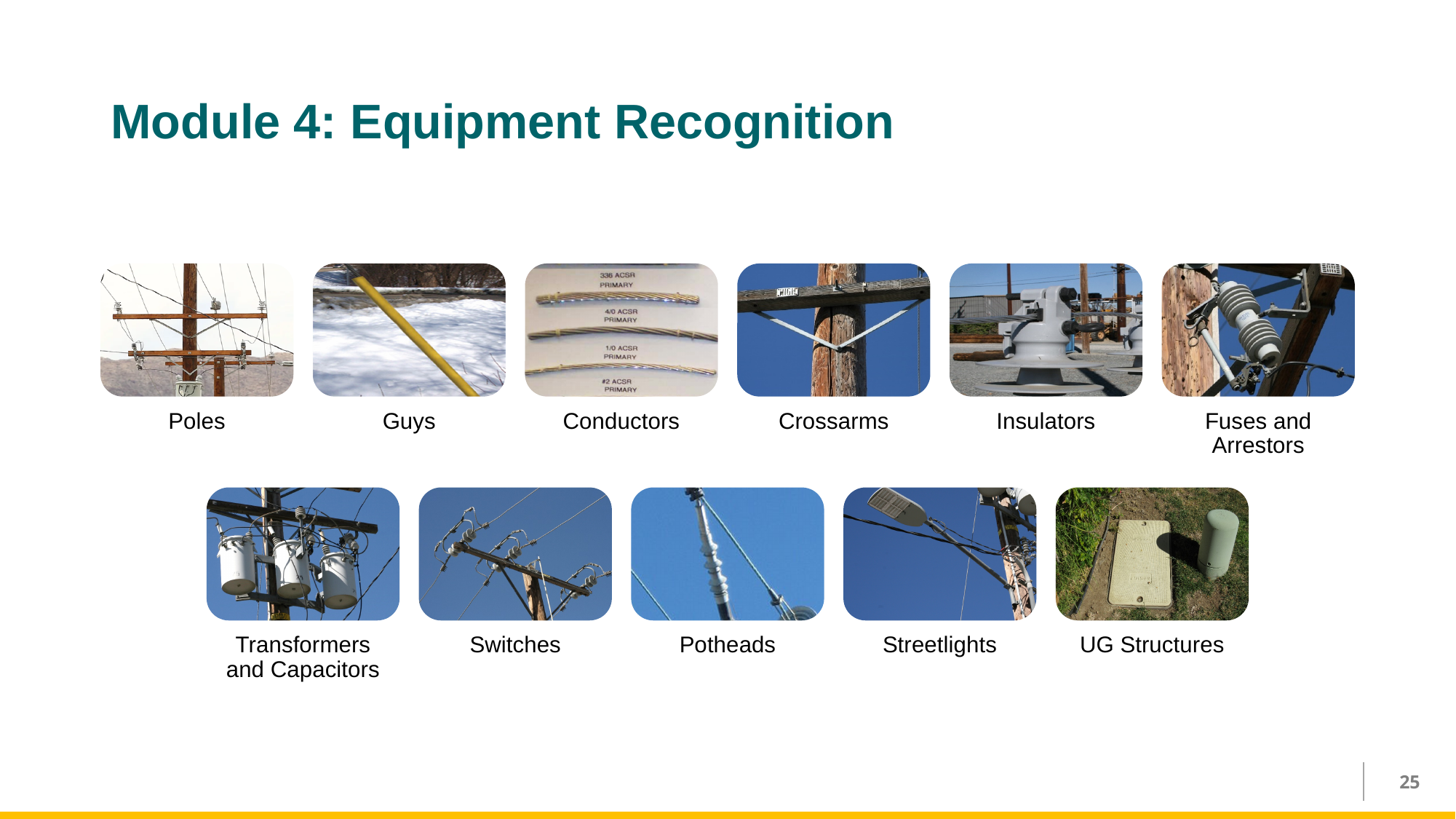

# Module 4: Equipment Recognition
Poles
Guys
Conductors
Crossarms
Insulators
Fuses and Arrestors
Transformers and Capacitors
Switches
Potheads
Streetlights
UG Structures